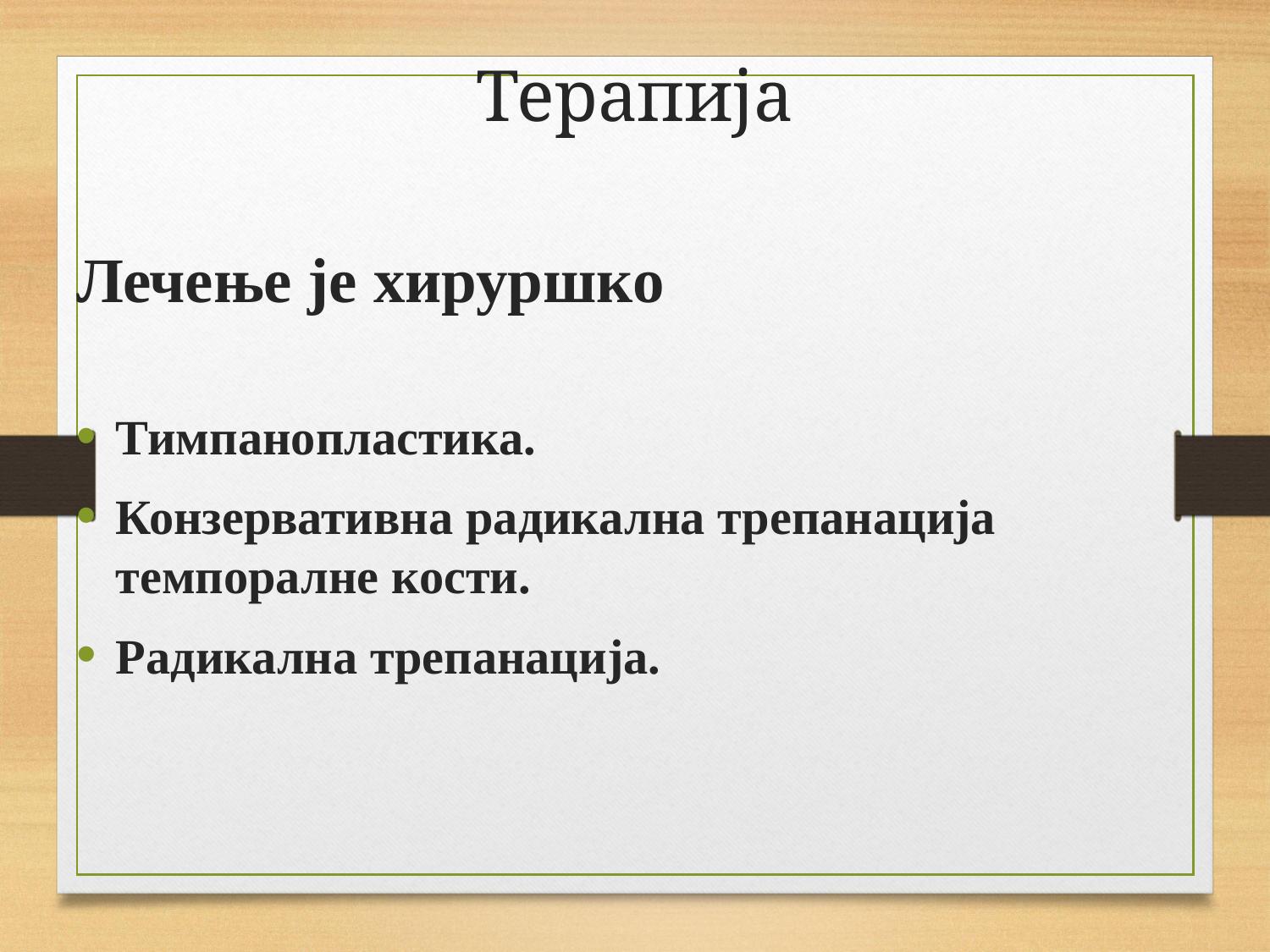

# Терапија

Лечење је хируршко

Тимпанопластика.
Конзервативна радикална трепанација темпоралне кости.
Радикална трепанација.